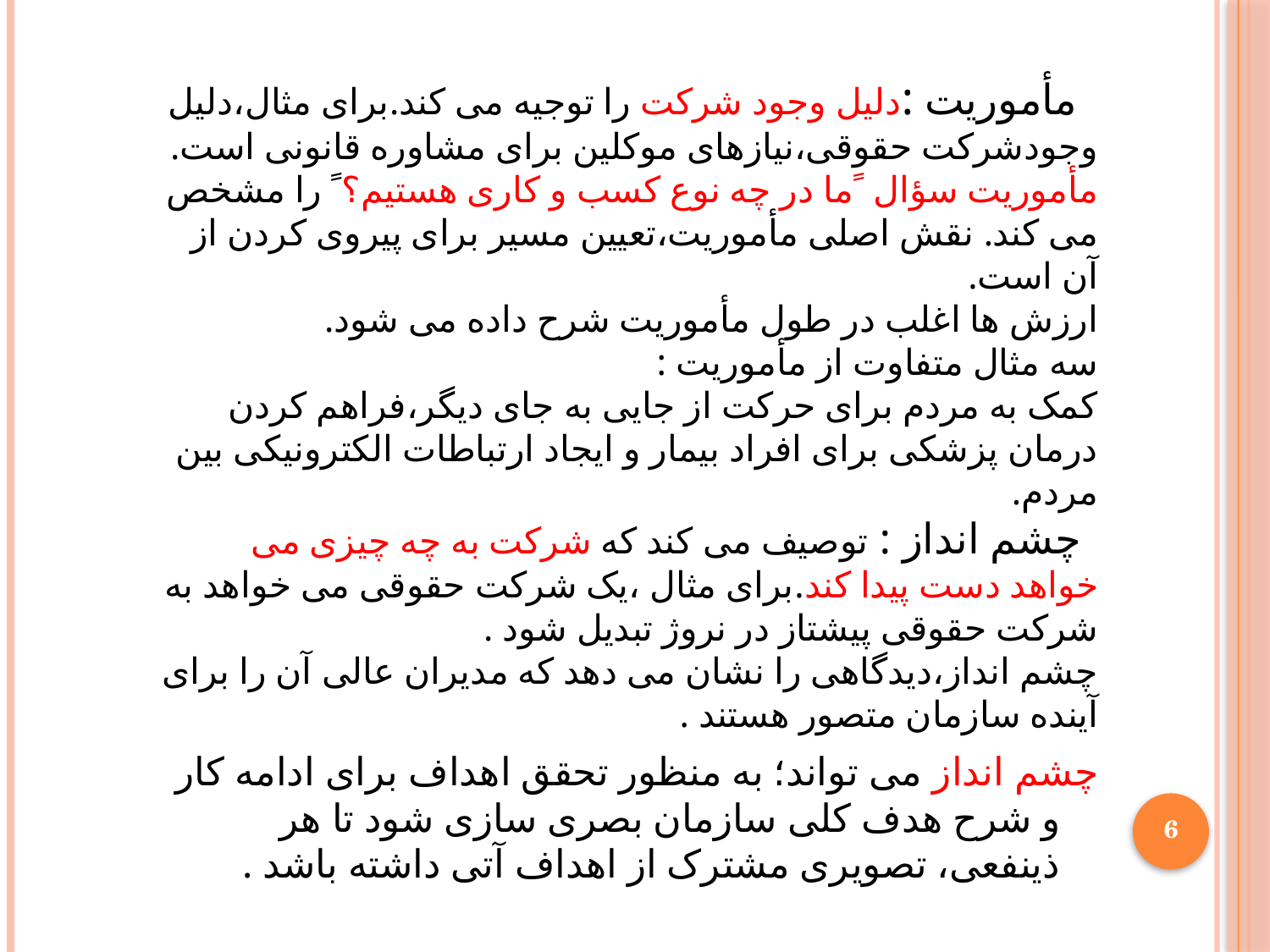

مأموریت :دلیل وجود شرکت را توجیه می کند.برای مثال،دلیل وجودشرکت حقوقی،نیازهای موکلین برای مشاوره قانونی است.
مأموریت سؤال  ًما در چه نوع کسب و کاری هستیم؟ ً را مشخص می کند. نقش اصلی مأموریت،تعیین مسیر برای پیروی کردن از آن است.
ارزش ها اغلب در طول مأموریت شرح داده می شود.
سه مثال متفاوت از مأموریت :
کمک به مردم برای حرکت از جایی به جای دیگر،فراهم کردن درمان پزشکی برای افراد بیمار و ایجاد ارتباطات الکترونیکی بین مردم.
  چشم انداز : توصیف می کند که شرکت به چه چیزی می خواهد دست پیدا کند.برای مثال ،یک شرکت حقوقی می خواهد به شرکت حقوقی پیشتاز در نروژ تبدیل شود .
چشم انداز،دیدگاهی را نشان می دهد که مدیران عالی آن را برای آینده سازمان متصور هستند .
چشم انداز می تواند؛ به منظور تحقق اهداف برای ادامه کار و شرح هدف کلی سازمان بصری سازی شود تا هر ذینفعی، تصویری مشترک از اهداف آتی داشته باشد .

6